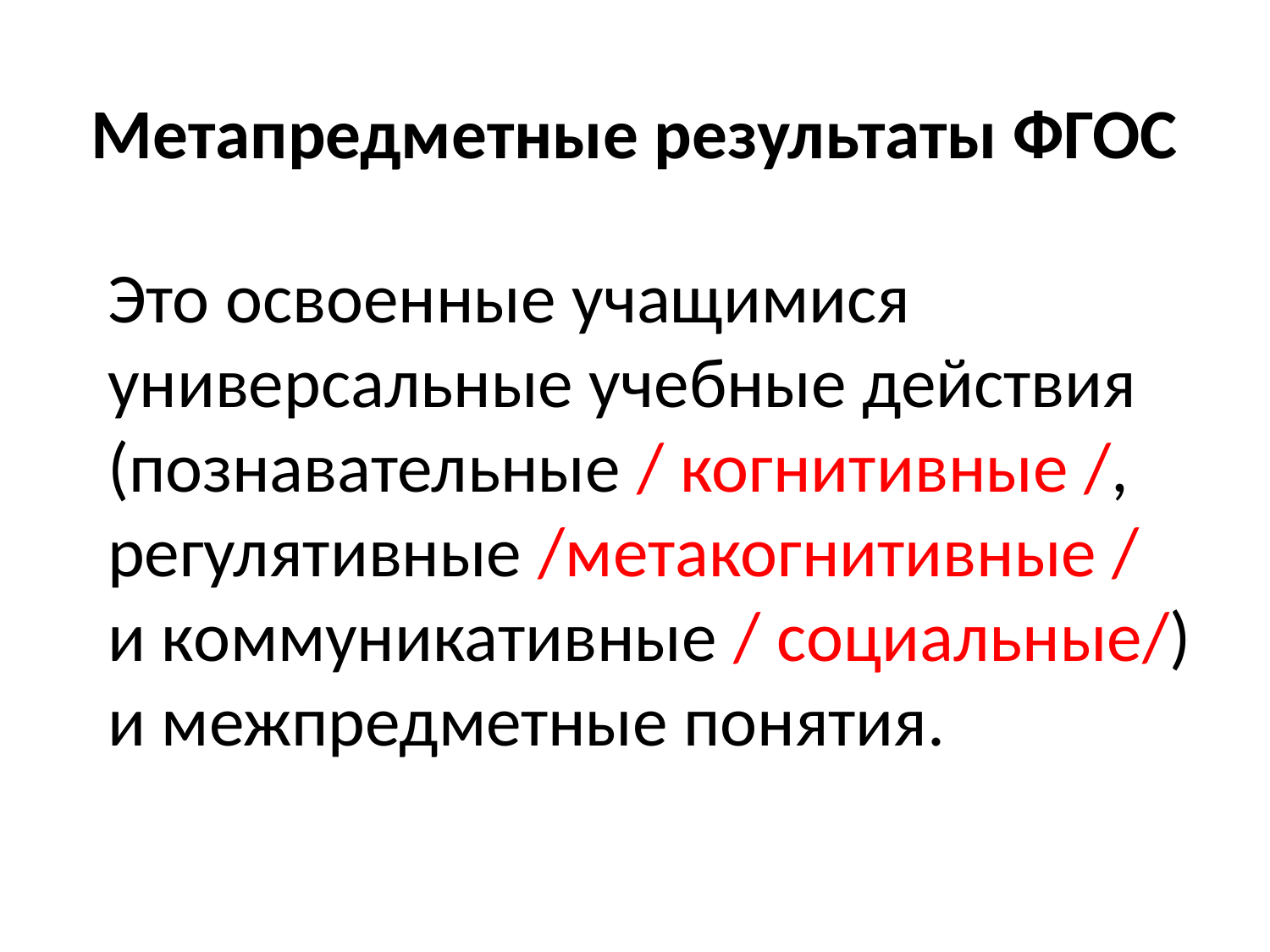

# Метапредметные результаты ФГОС
Это освоенные учащимися универсальные учебные действия (познавательные / когнитивные /, регулятивные /метакогнитивные / и коммуникативные / социальные/) и межпредметные понятия.